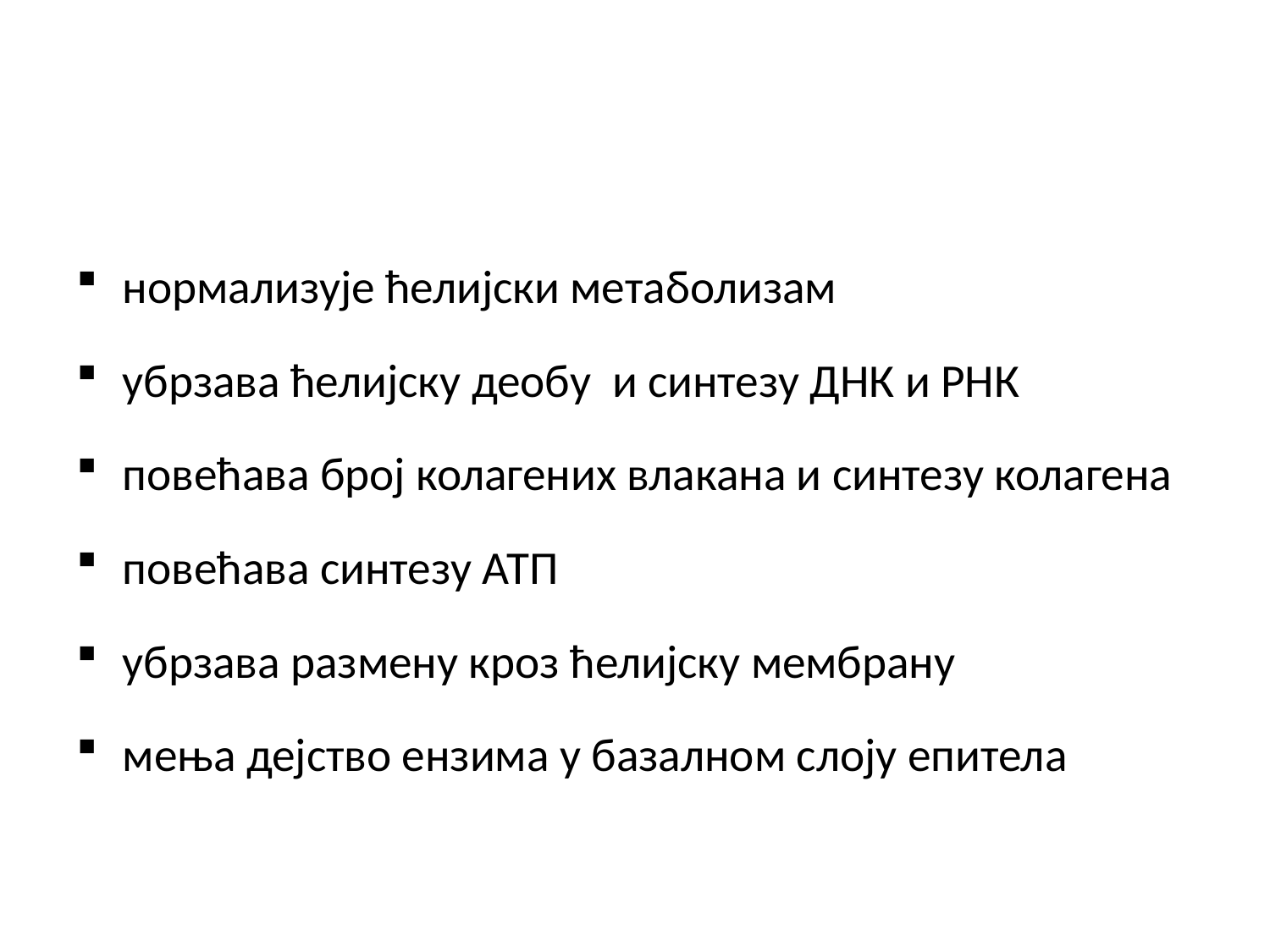

#
нормализује ћелијски метаболизам
убрзава ћелијску деобу  и синтезу ДНК и РНК
повећава број колагених влакана и синтезу колагена
повећава синтезу АТП
убрзава размену кроз ћелијску мембрану
мења дејство ензима у базалном слоју епитела